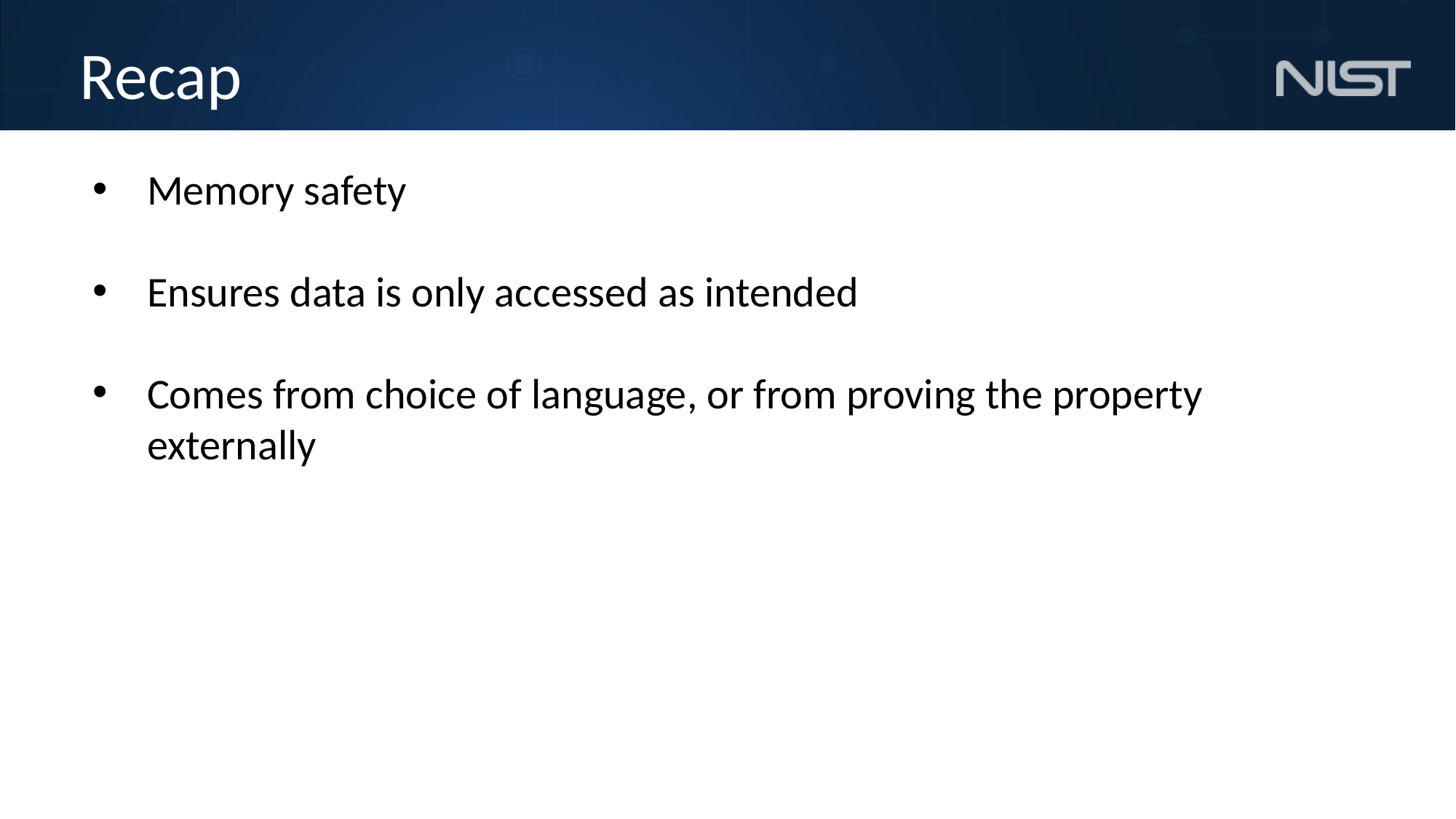

# Recap
Memory safety
Ensures data is only accessed as intended
Comes from choice of language, or from proving the property externally